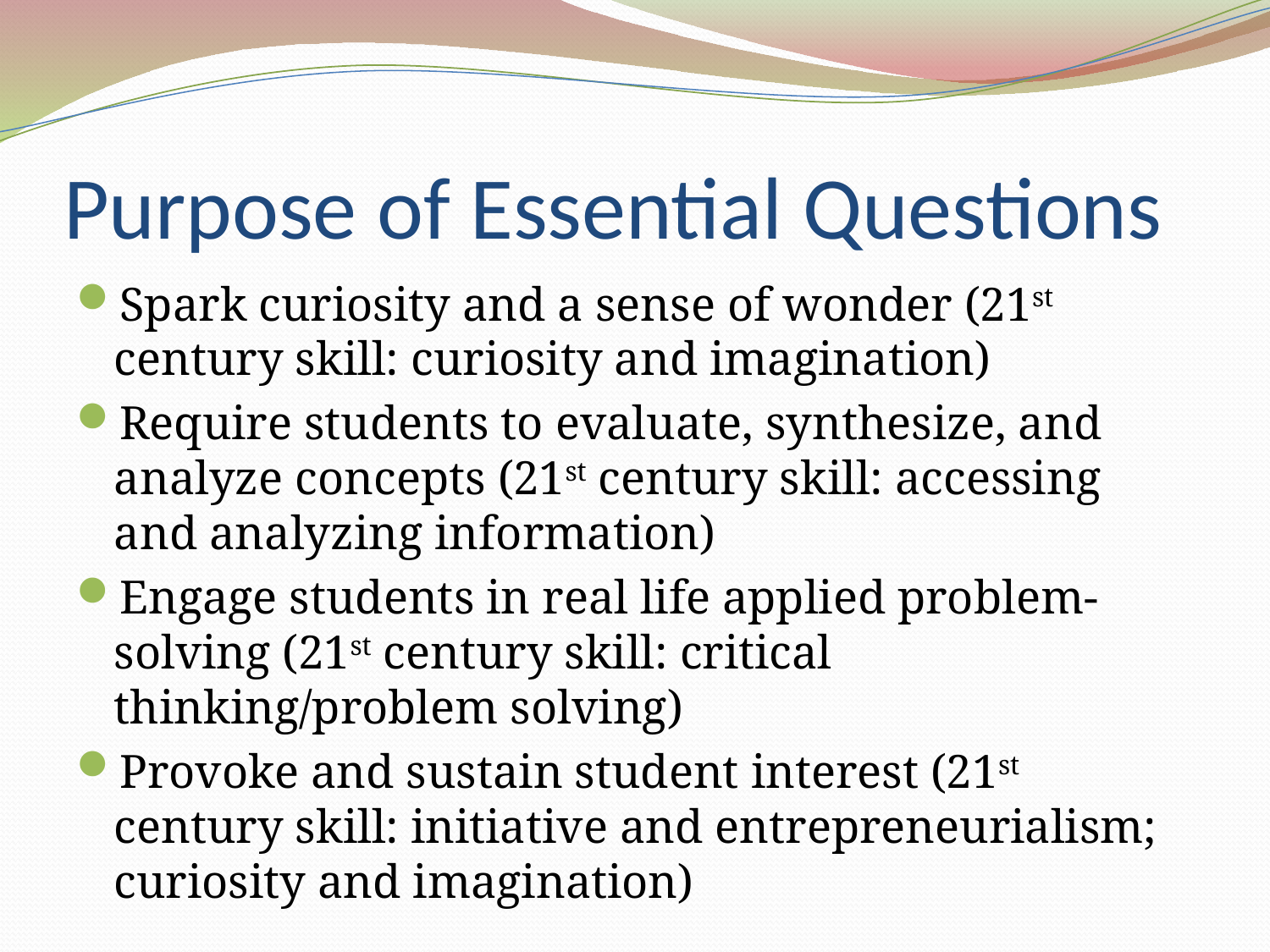

# Purpose of Essential Questions
Spark curiosity and a sense of wonder (21st century skill: curiosity and imagination)
Require students to evaluate, synthesize, and analyze concepts (21st century skill: accessing and analyzing information)
Engage students in real life applied problem-solving (21st century skill: critical thinking/problem solving)
Provoke and sustain student interest (21st century skill: initiative and entrepreneurialism; curiosity and imagination)